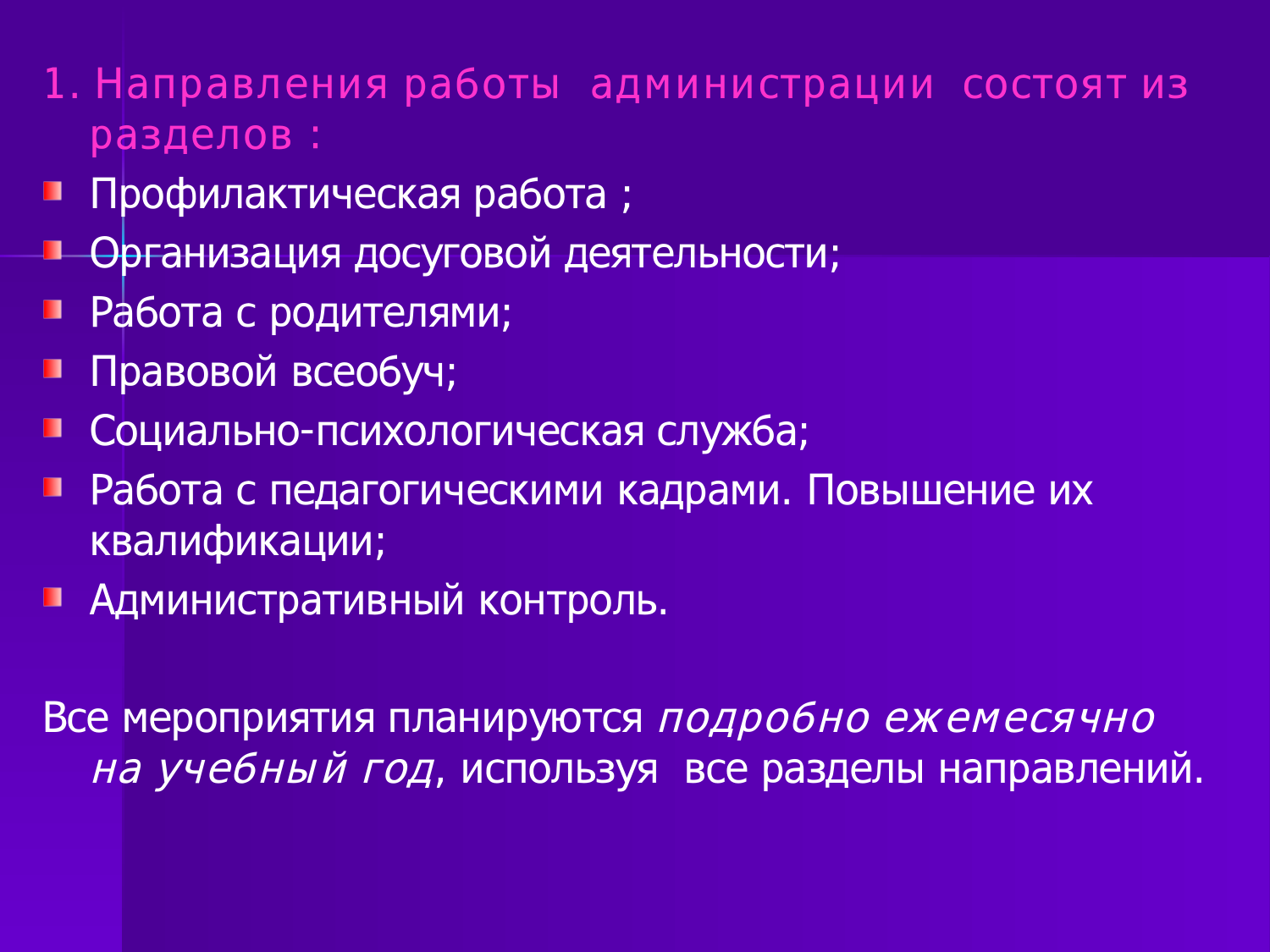

1. Направления работы  администрации  состоят из разделов :
Профилактическая работа ;
Организация досуговой деятельности;
Работа с родителями;
Правовой всеобуч;
Социально-психологическая служба;
Работа с педагогическими кадрами. Повышение их квалификации;
Административный контроль.

Все мероприятия планируются подробно ежемесячно на учебный год, используя  все разделы направлений.